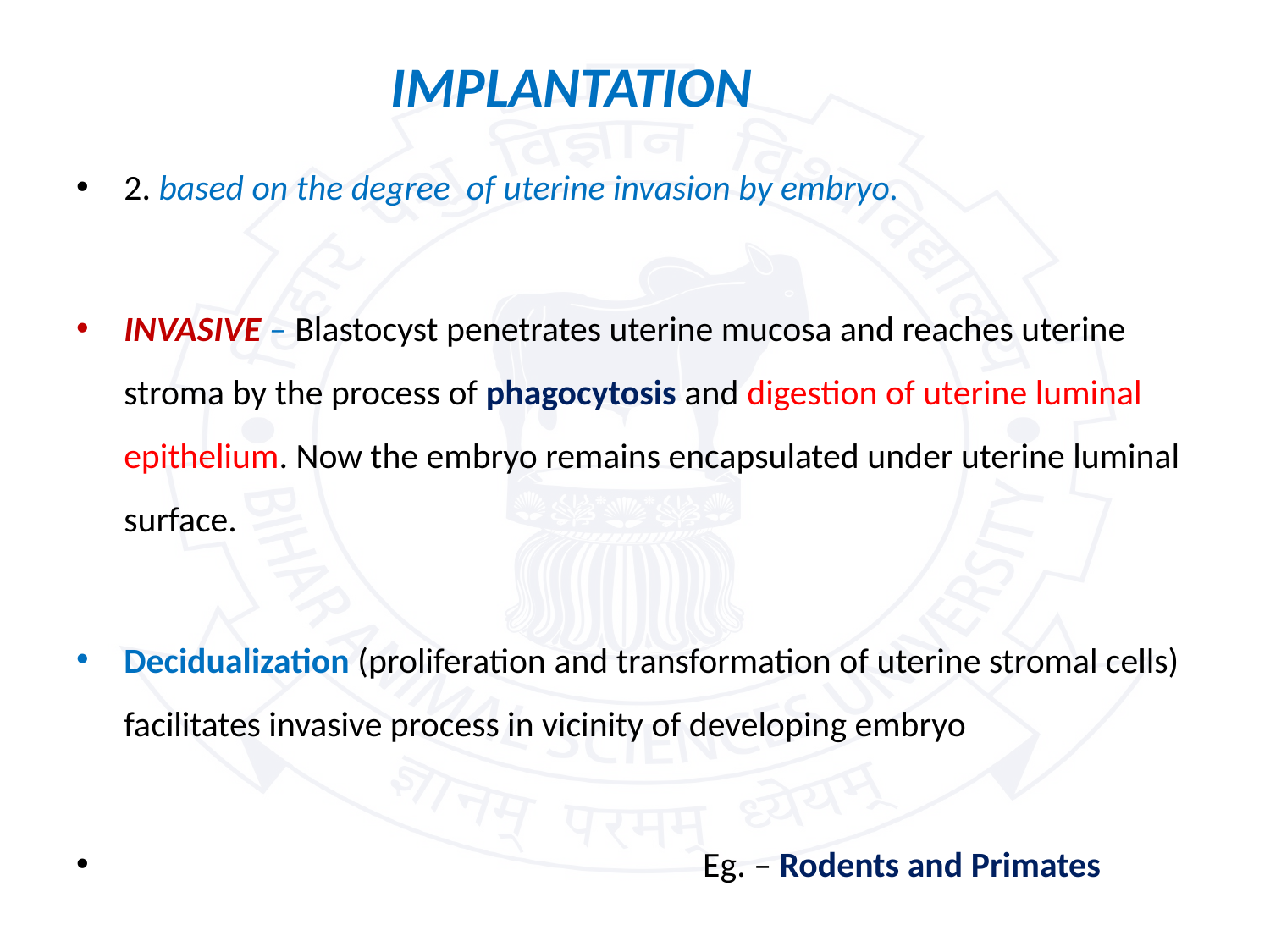

# IMPLANTATION
2. based on the degree  of uterine invasion by embryo.

INVASIVE – Blastocyst penetrates uterine mucosa and reaches uterine stroma by the process of phagocytosis and digestion of uterine luminal epithelium. Now the embryo remains encapsulated under uterine luminal surface.

Decidualization (proliferation and transformation of uterine stromal cells) facilitates invasive process in vicinity of developing embryo

                                                                        Eg. – Rodents and Primates